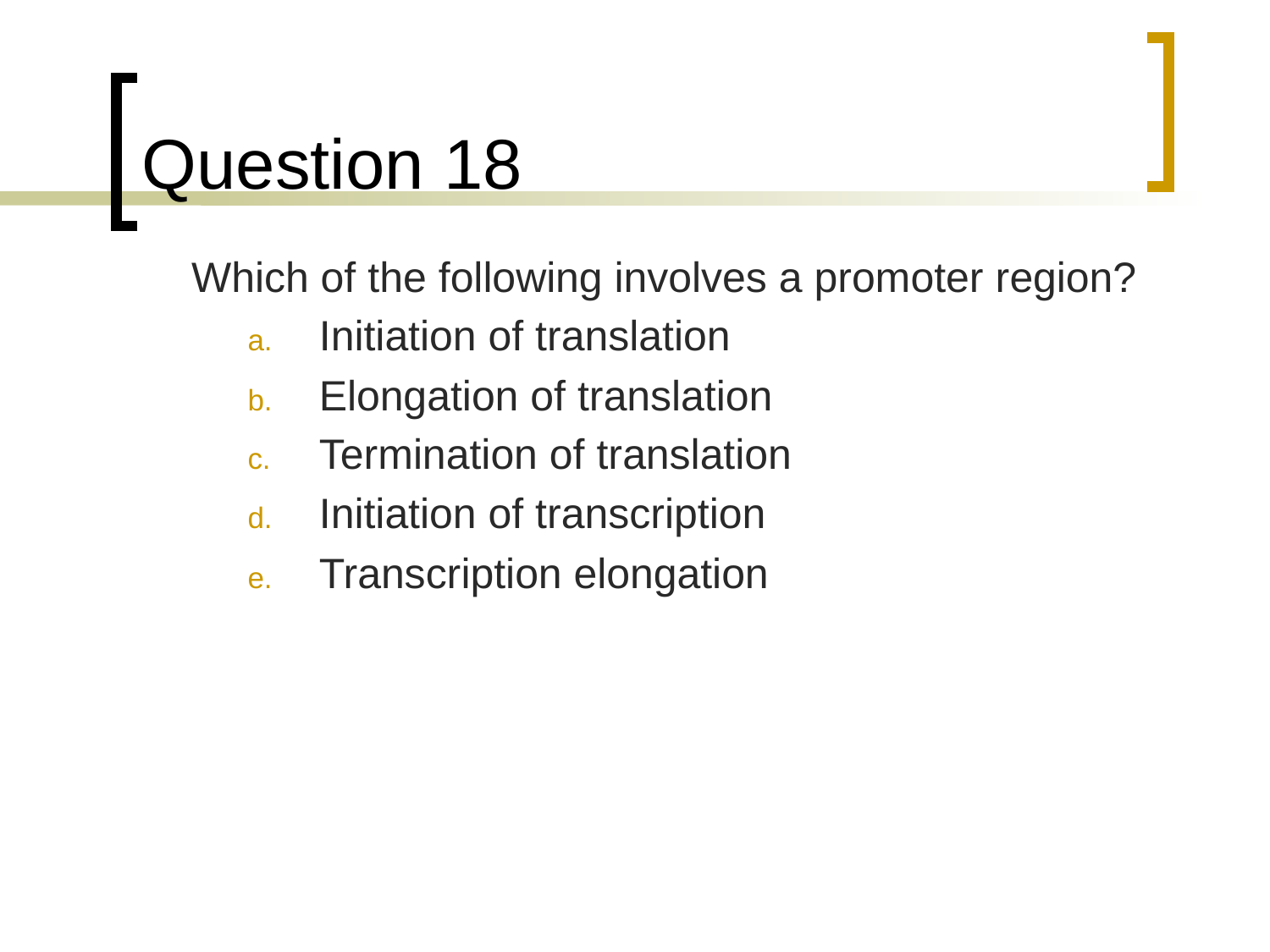

# Question 18
	Which of the following involves a promoter region?
Initiation of translation
Elongation of translation
Termination of translation
Initiation of transcription
Transcription elongation